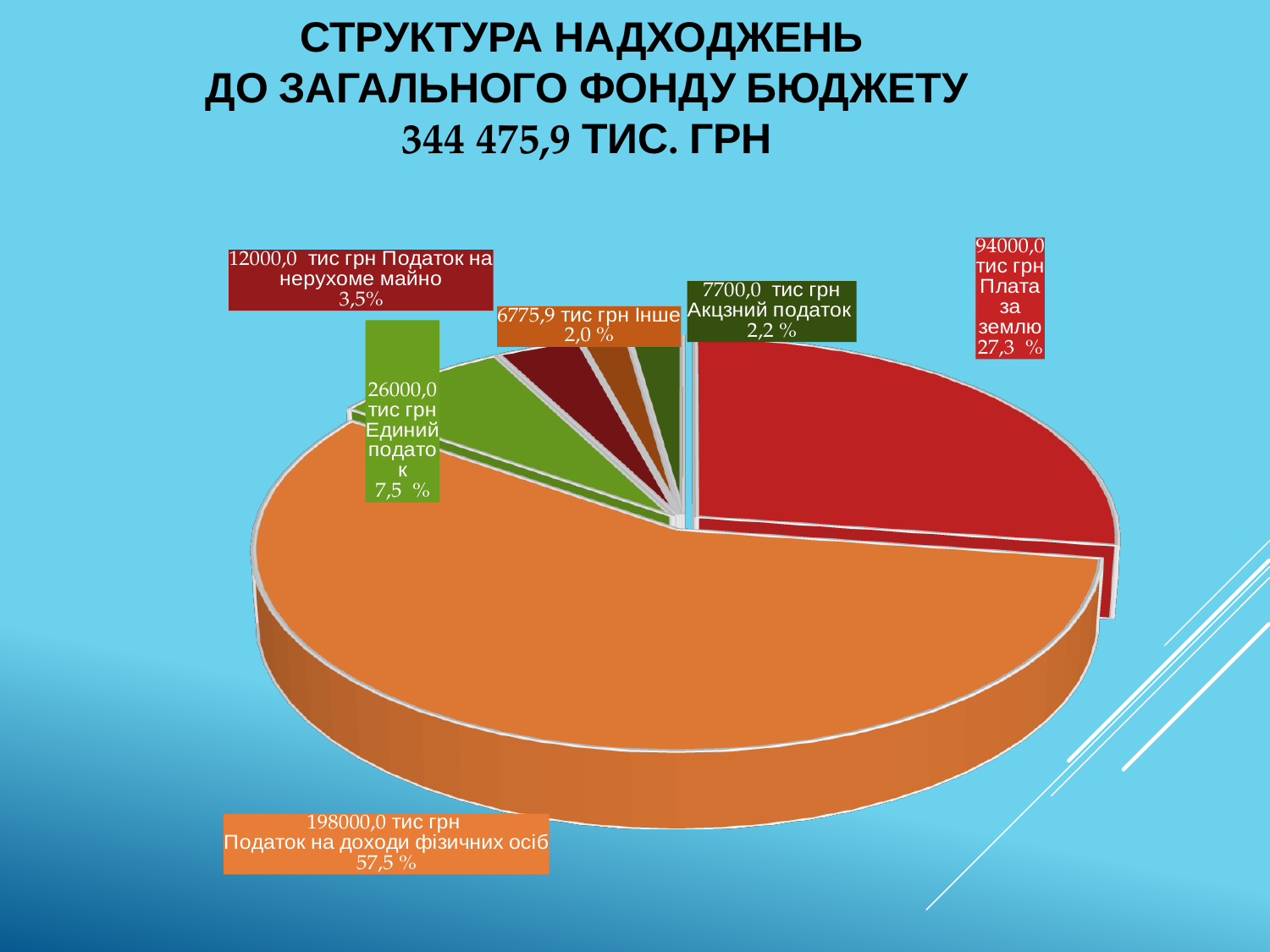

# Структура надходжень до загального фонду бюджету 344 475,9 тис. грн

[unsupported chart]